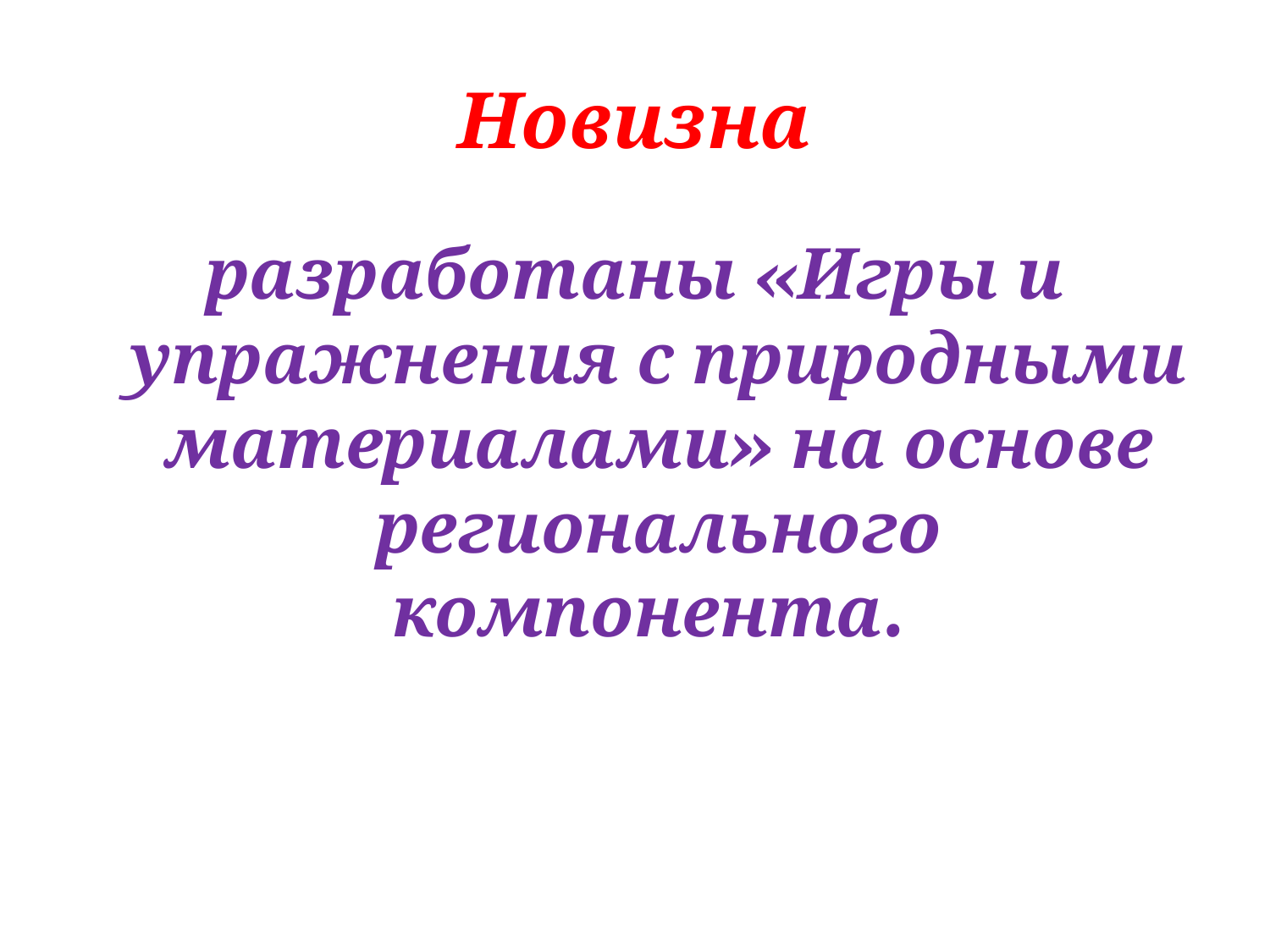

# Новизна
разработаны «Игры и упражнения с природными материалами» на основе регионального компонента.